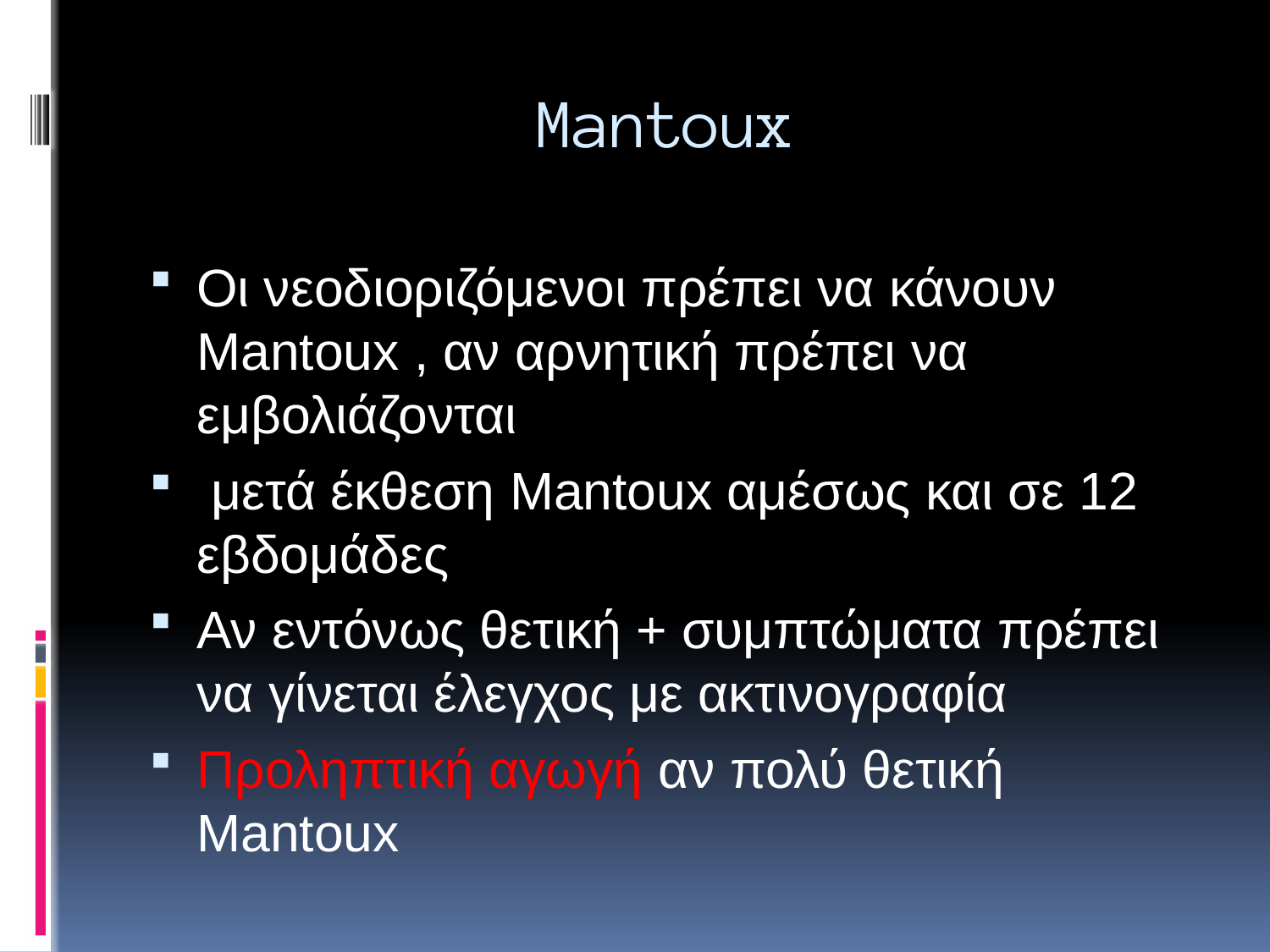

# Mantoux
Οι νεοδιοριζόμενοι πρέπει να κάνουν Mantoux , αν αρνητική πρέπει να εμβολιάζονται
 μετά έκθεση Mantoux αμέσως και σε 12 εβδομάδες
Αν εντόνως θετική + συμπτώματα πρέπει να γίνεται έλεγχος με ακτινογραφία
Προληπτική αγωγή αν πολύ θετική Mantoux